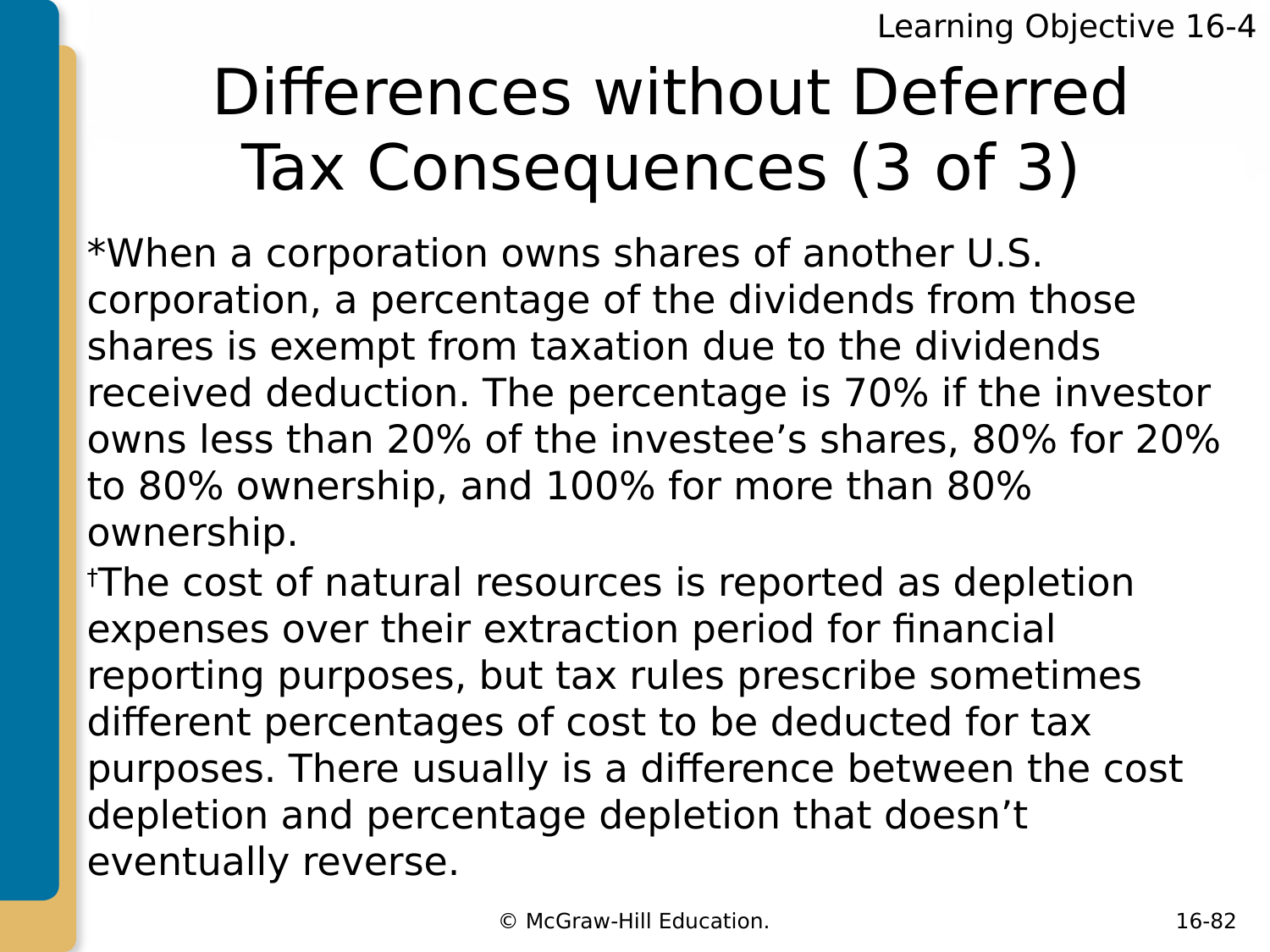

Learning Objective 16-4
# Differences without Deferred Tax Consequences (3 of 3)
*When a corporation owns shares of another U.S. corporation, a percentage of the dividends from those shares is exempt from taxation due to the dividends received deduction. The percentage is 70% if the investor owns less than 20% of the investee’s shares, 80% for 20% to 80% ownership, and 100% for more than 80% ownership.
†The cost of natural resources is reported as depletion expenses over their extraction period for financial reporting purposes, but tax rules prescribe sometimes different percentages of cost to be deducted for tax purposes. There usually is a difference between the cost depletion and percentage depletion that doesn’t eventually reverse.